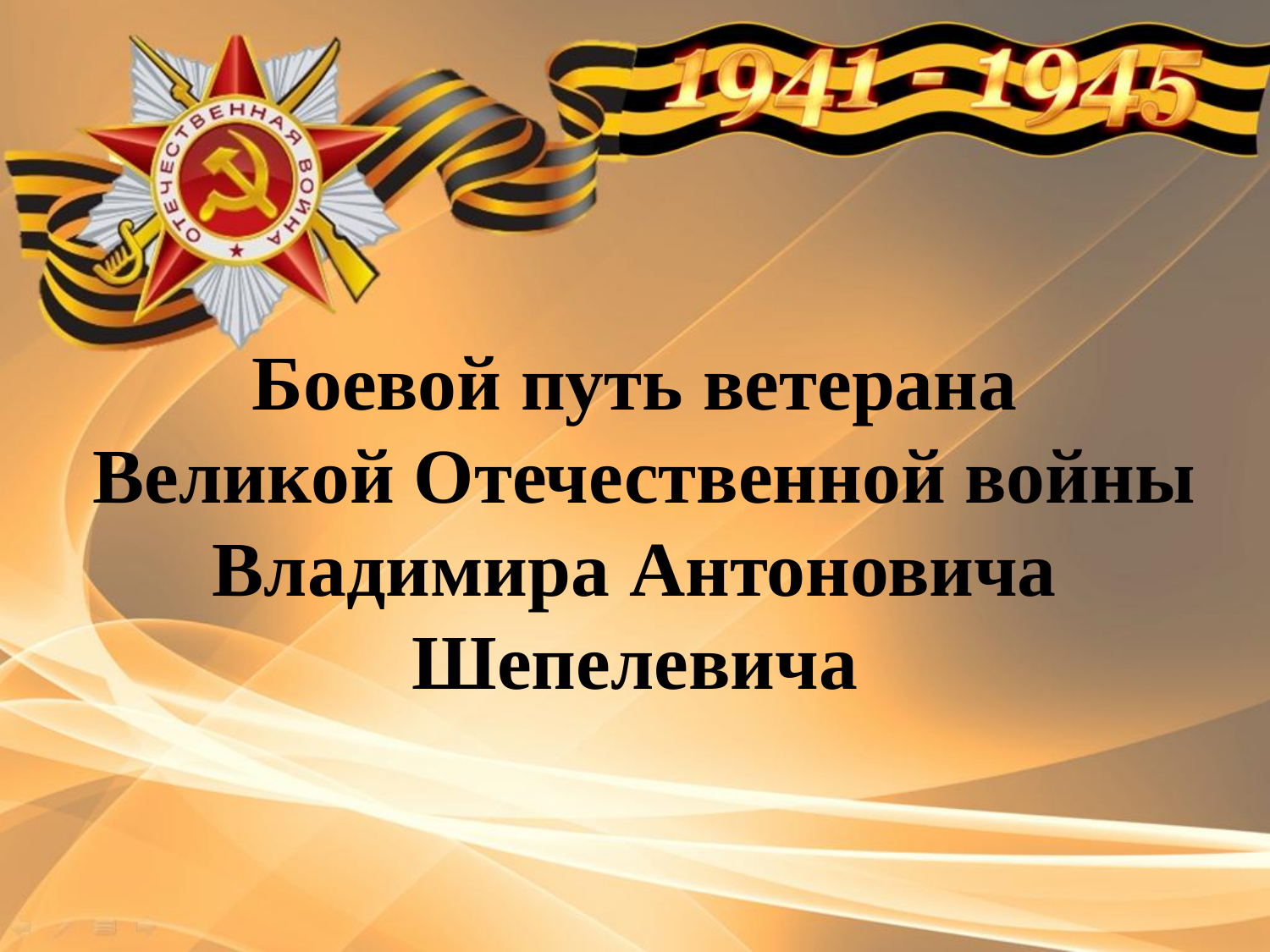

Боевой путь ветерана
 Великой Отечественной войны
Владимира Антоновича Шепелевича